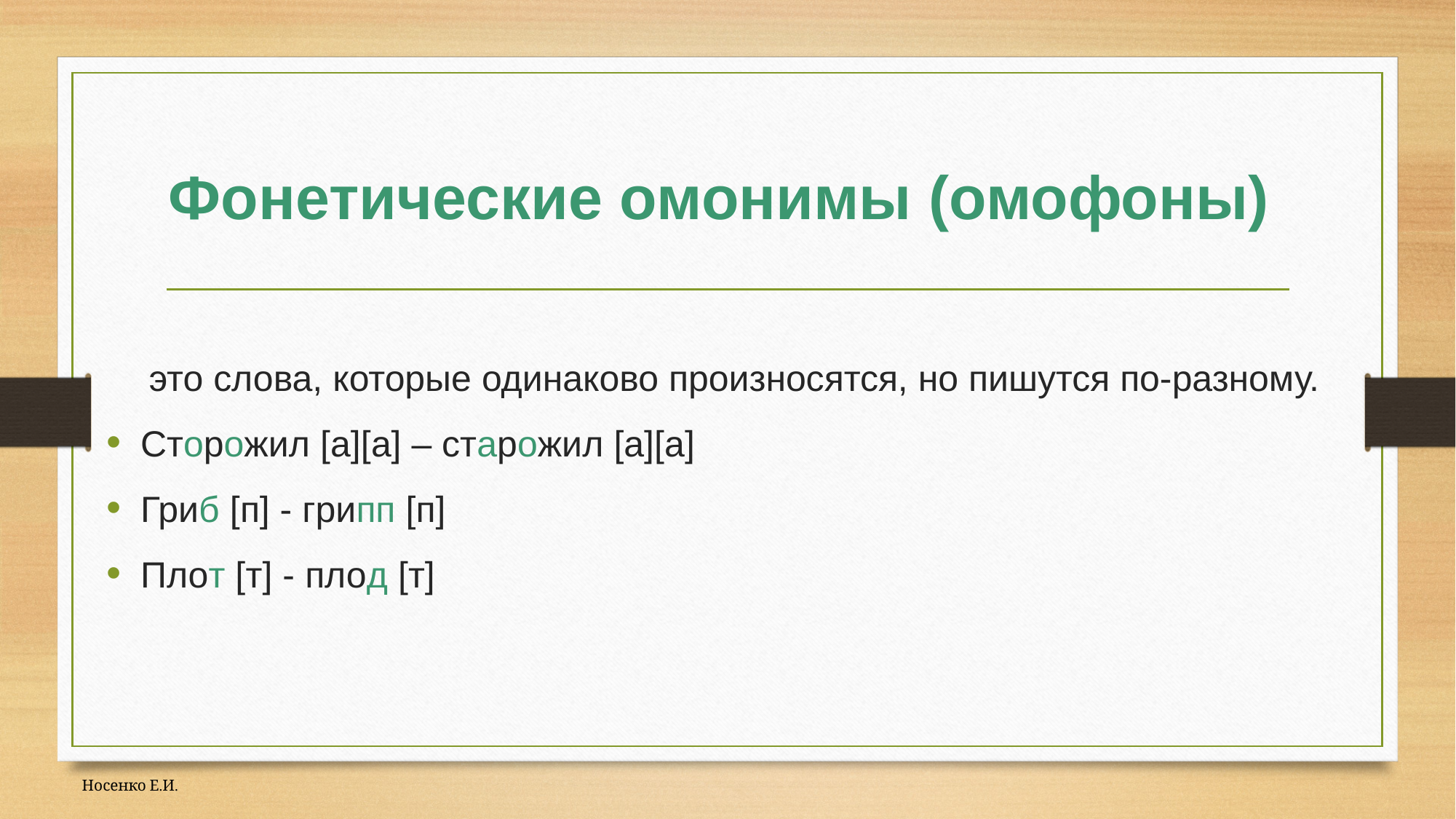

# Фонетические омонимы (омофоны)
это слова, которые одинаково произносятся, но пишутся по-разному.
Сторожил [а][а] – старожил [а][а]
Гриб [п] - грипп [п]
Плот [т] - плод [т]

Носенко Е.И.